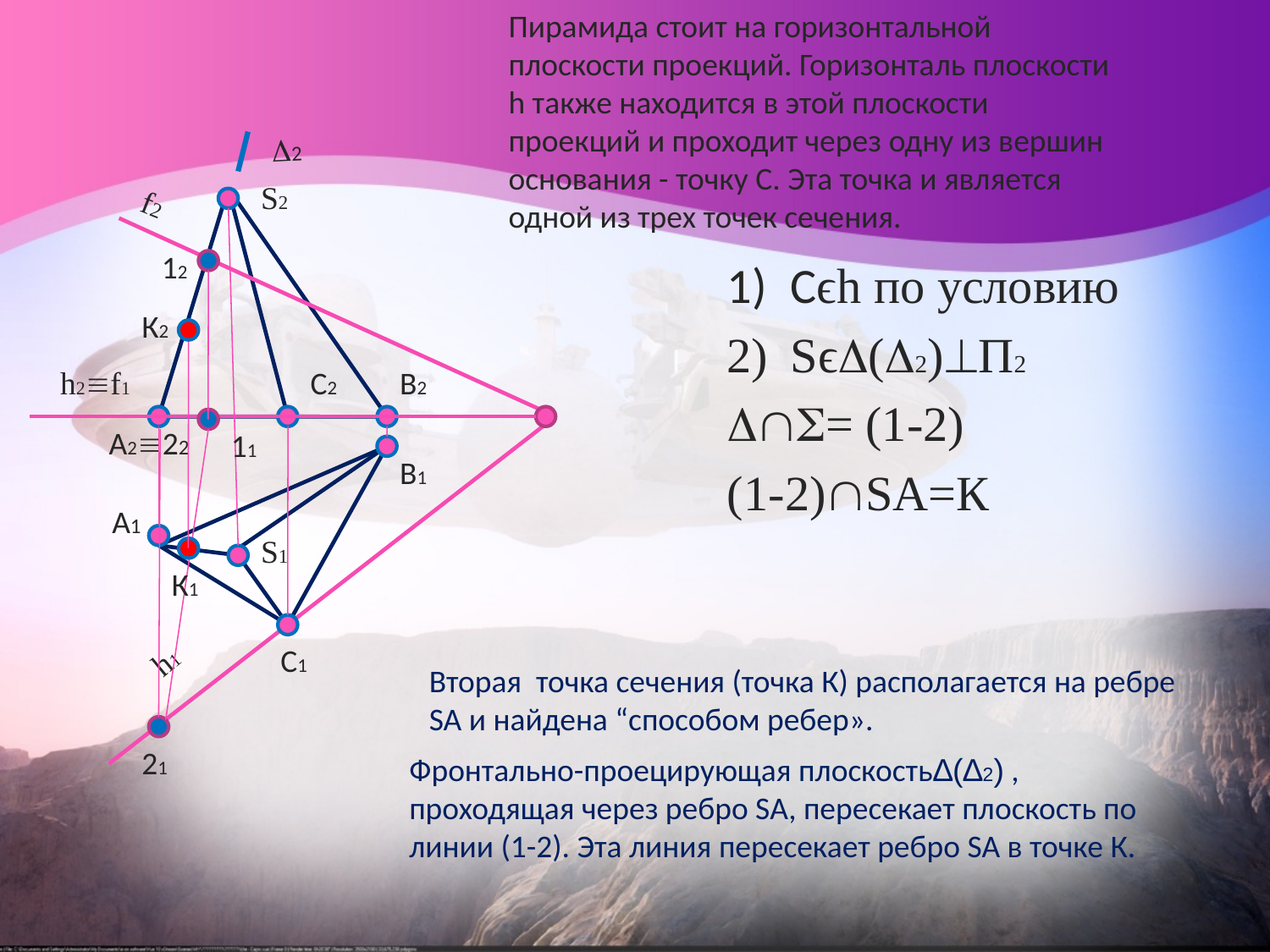

Пирамида стоит на горизонтальной плоскости проекций. Горизонталь плоскости h также находится в этой плоскости проекций и проходит через одну из вершин основания - точку С. Эта точка и является одной из трех точек сечения.
Δ2
S2
f2

12
Сϵh по условию
SϵΔ(Δ2)⊥П2
Δ∩Σ= (1-2)
(1-2)∩SА=К

К2

h2≡f1
С2
В2

А2≡22
11

В1
А1

S1

К1

С1
h1
Вторая  точка сечения (точка К) располагается на ребре SA и найдена “способом ребер».

21
Фронтально-проецирующая плоскость∆(∆2) , проходящая через ребро SA, пересекает плоскость по линии (1-2). Эта линия пересекает ребро SA в точке К.